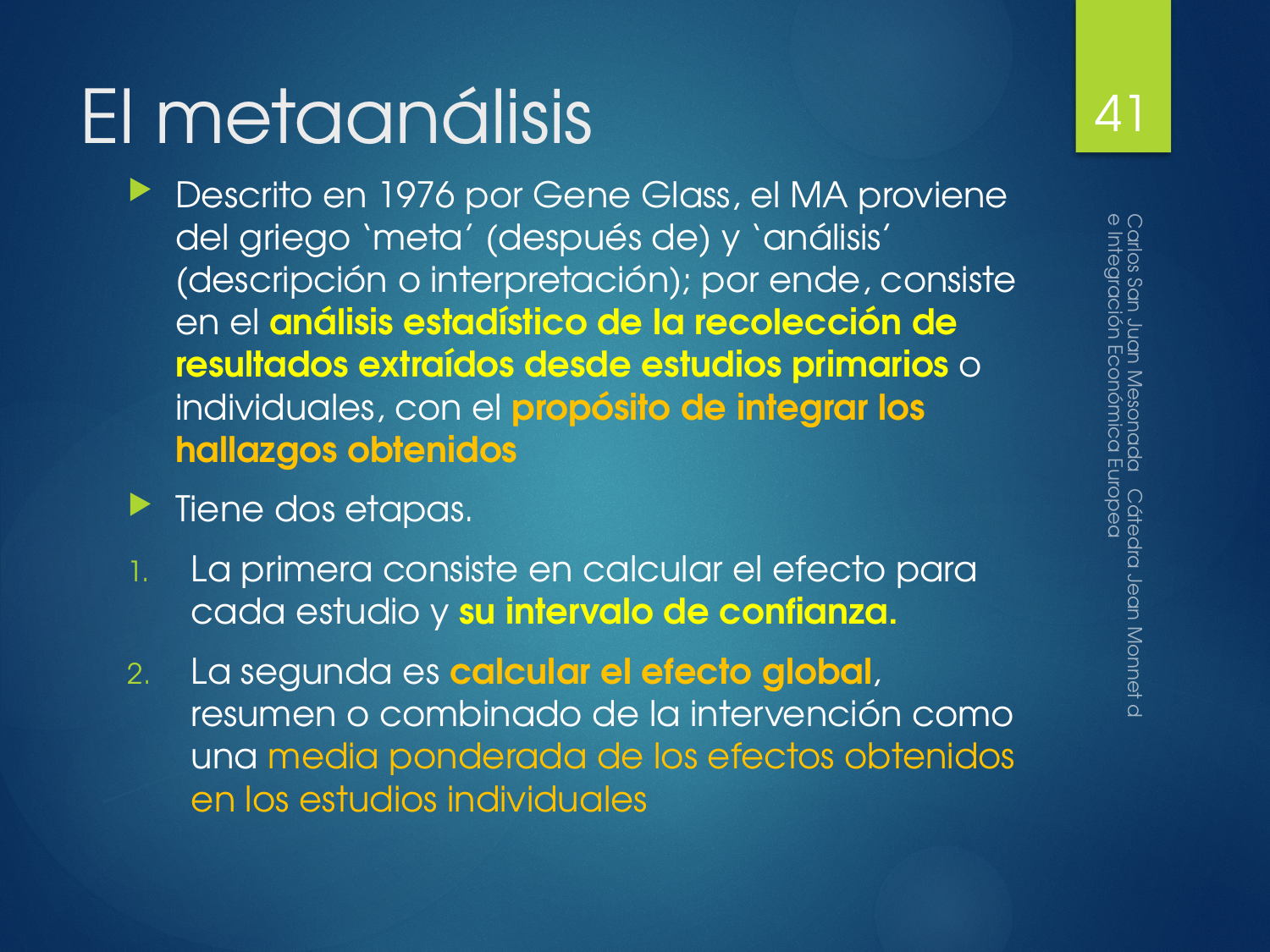

41
# El metaanálisis
Descrito en 1976 por Gene Glass, el MA proviene del griego ‘meta’ (después de) y ‘análisis’ (descripción o interpretación); por ende, consiste en el análisis estadístico de la recolección de resultados extraídos desde estudios primarios o individuales, con el propósito de integrar los hallazgos obtenidos
Tiene dos etapas.
La primera consiste en calcular el efecto para cada estudio y su intervalo de confianza.
La segunda es calcular el efecto global, resumen o combinado de la intervención como una media ponderada de los efectos obtenidos en los estudios individuales
Carlos San Juan Mesonada   Cátedra Jean Monnet de Integración Económica Europea